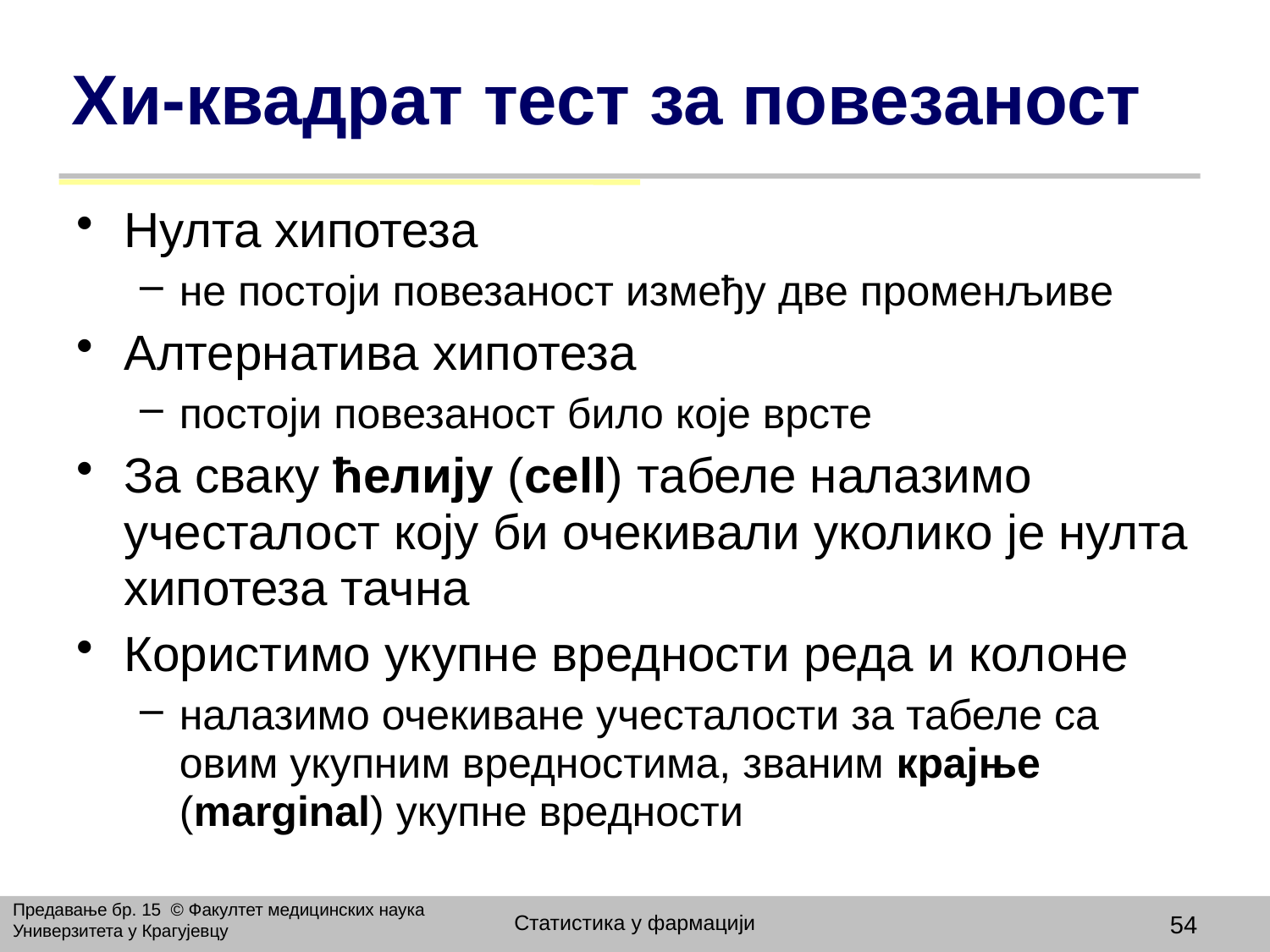

# Хи-квадрат тест за повезаност
Нулта хипотеза
не постоји повезаност између две променљиве
Алтернатива хипотеза
постоји повезаност било које врсте
За сваку ћелију (cell) табеле налазимо учесталост коју би очекивали уколико је нулта хипотеза тачна
Користимо укупне вредности реда и колоне
налазимо очекиване учесталости за табеле са овим укупним вредностима, званим крајње (marginal) укупне вредности
Предавање бр. 15  © Факултет медицинских наука Универзитета у Крагујевцу
Статистика у фармацији
54